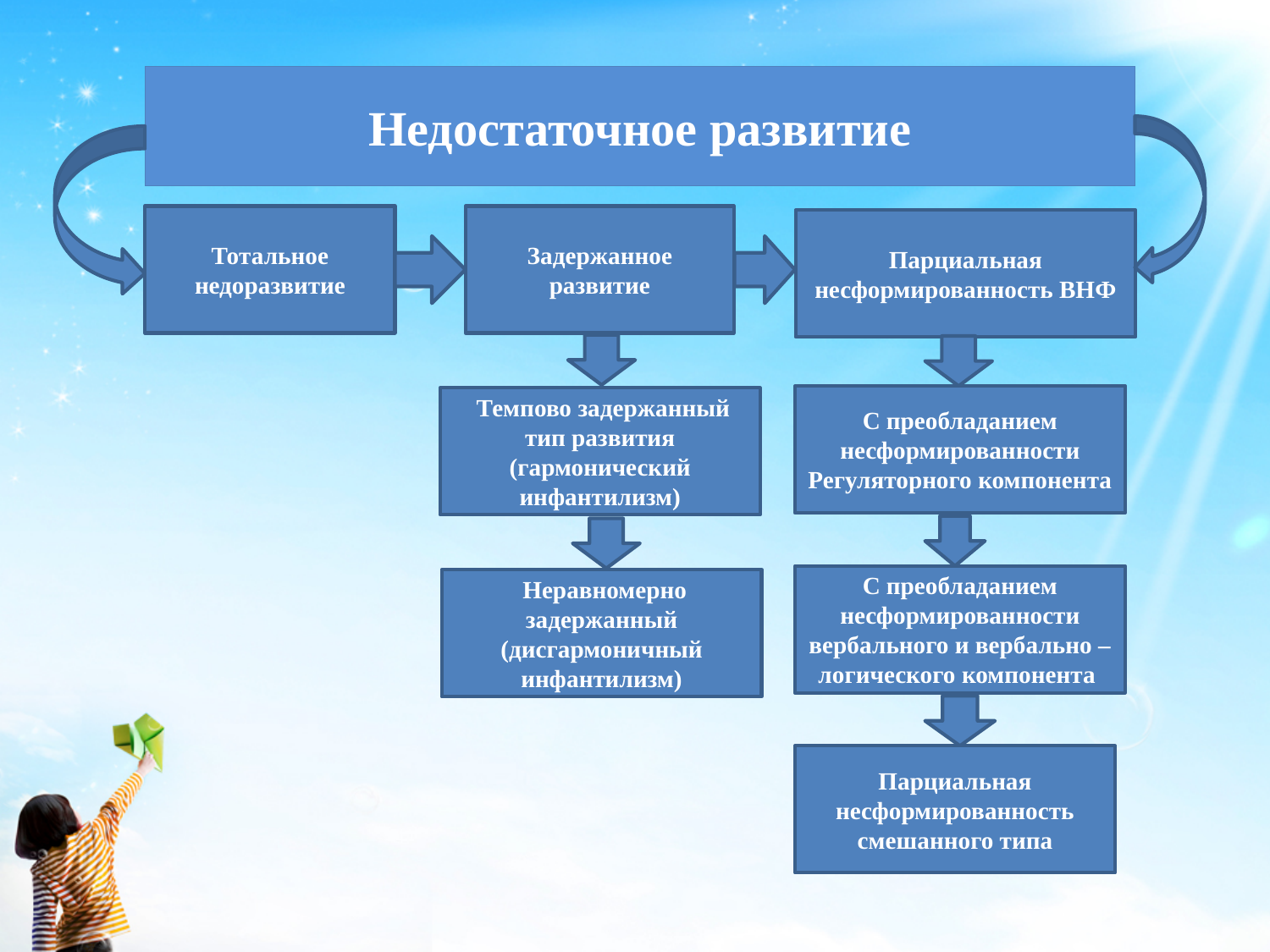

Недостаточное развитие

Тотальное недоразвитие
Задержанное развитие
Парциальная несформированность ВНФ

С преобладанием несформированности
Регуляторного компонента
 Темпово задержанный тип развития (гармонический инфантилизм)

С преобладанием несформированности вербального и вербально – логического компонента
 Неравномерно задержанный (дисгармоничный инфантилизм)

Парциальная несформированность смешанного типа